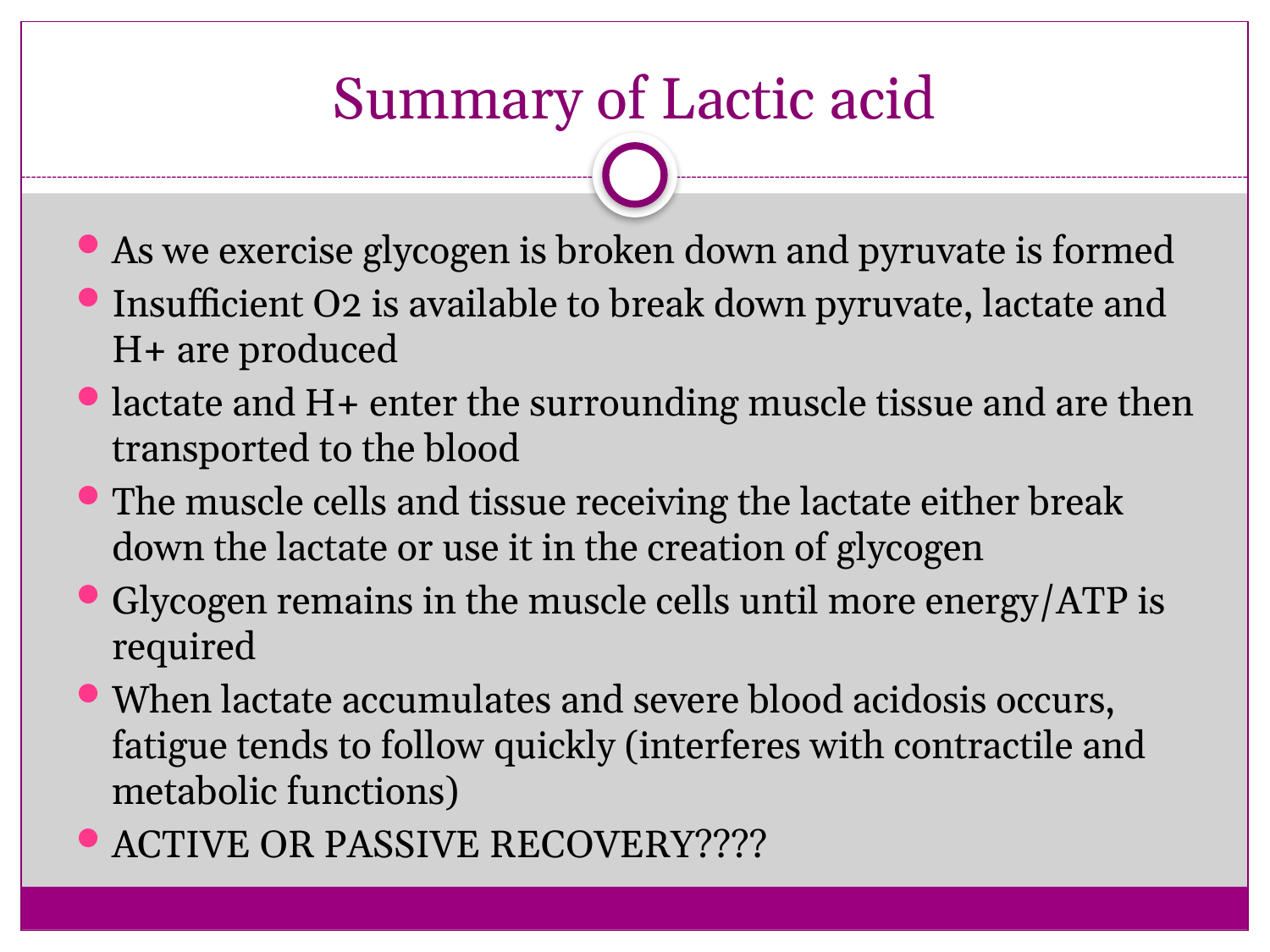

# Summary of Lactic acid

As we exercise glycogen is broken down and pyruvate is formed
Insufficient O2 is available to break down pyruvate, lactate and H+ are produced
lactate and H+ enter the surrounding muscle tissue and are then transported to the blood
The muscle cells and tissue receiving the lactate either break down the lactate or use it in the creation of glycogen
Glycogen remains in the muscle cells until more energy/ATP is required
When lactate accumulates and severe blood acidosis occurs, fatigue tends to follow quickly (interferes with contractile and metabolic functions)
ACTIVE OR PASSIVE RECOVERY????